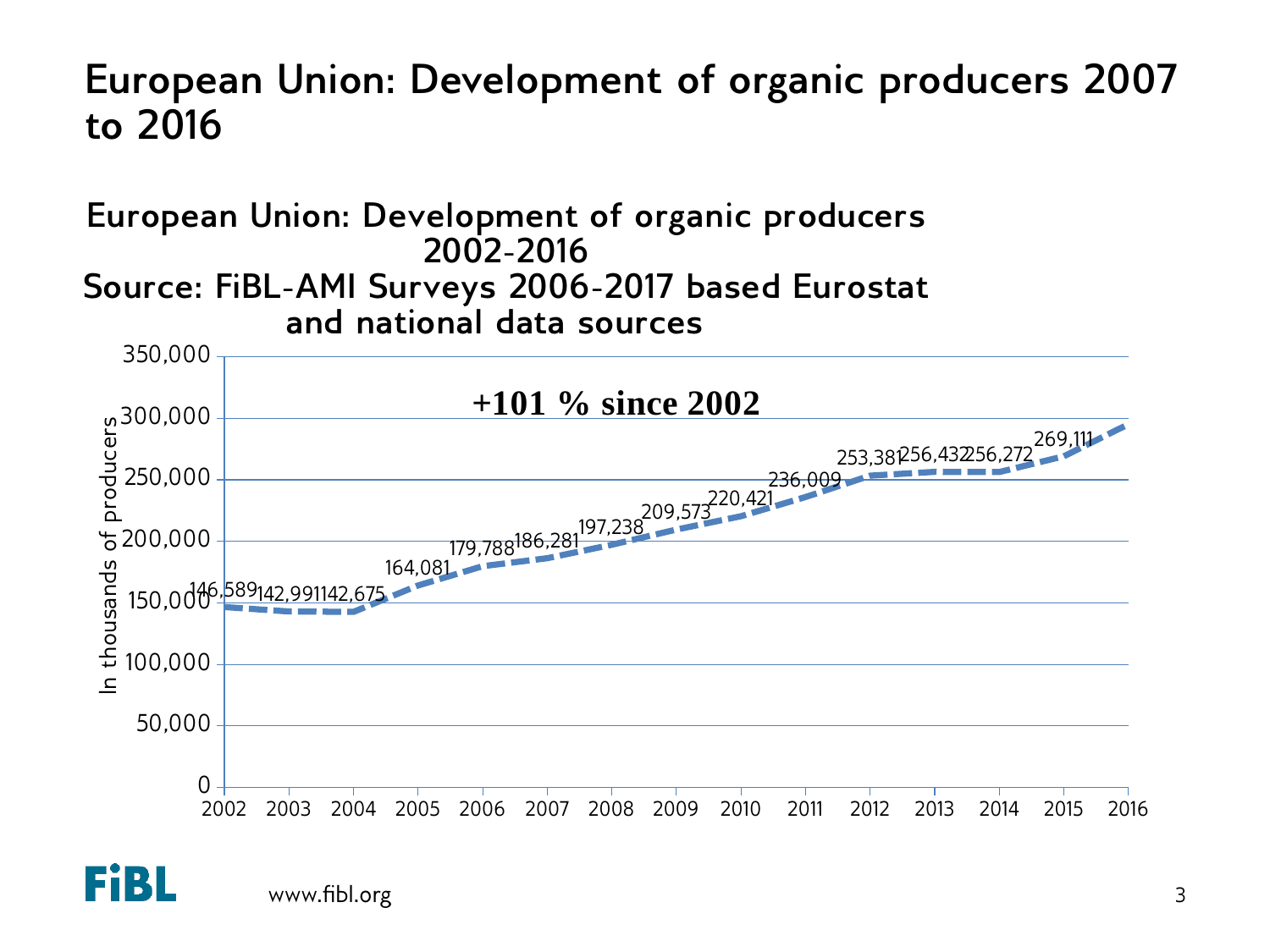

# European Union: Development of organic producers 2007 to 2016

### Chart: European Union: Development of organic producers 2002-2016
Source: FiBL-AMI Surveys 2006-2017 based Eurostat and national data sources

| Category | European Union | Spalte1 |
|---|---|---|
| 2002 | 146589.0 | None |
| 2003 | 142991.0 | None |
| 2004 | 142675.0 | None |
| 2005 | 164081.0 | None |
| 2006 | 179788.0 | None |
| 2007 | 186281.0 | None |
| 2008 | 197238.0 | None |
| 2009 | 209573.0 | None |
| 2010 | 220421.0 | None |
| 2011 | 236009.0 | None |
| 2012 | 253381.0 | None |
| 2013 | 256432.0 | None |
| 2014 | 256272.0 | None |
| 2015 | 269111.0 | None |
| 2016 | 295123.0 | None |
3